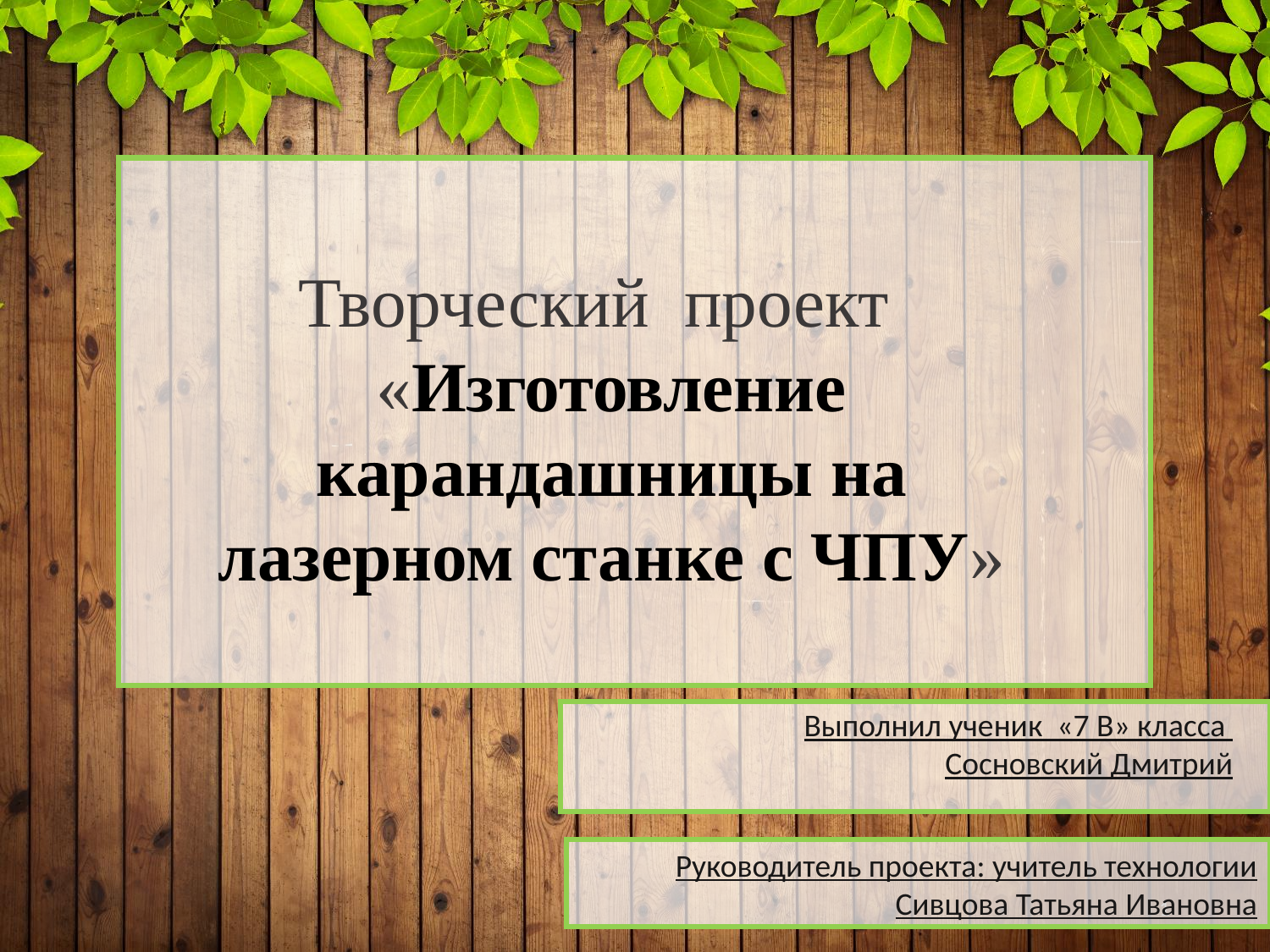

Творческий  проект
«Изготовление карандашницы на лазерном станке с ЧПУ»
Выполнил ученик  «7 В» класса
Сосновский Дмитрий

Руководитель проекта: учитель технологии Сивцова Татьяна Ивановна
1